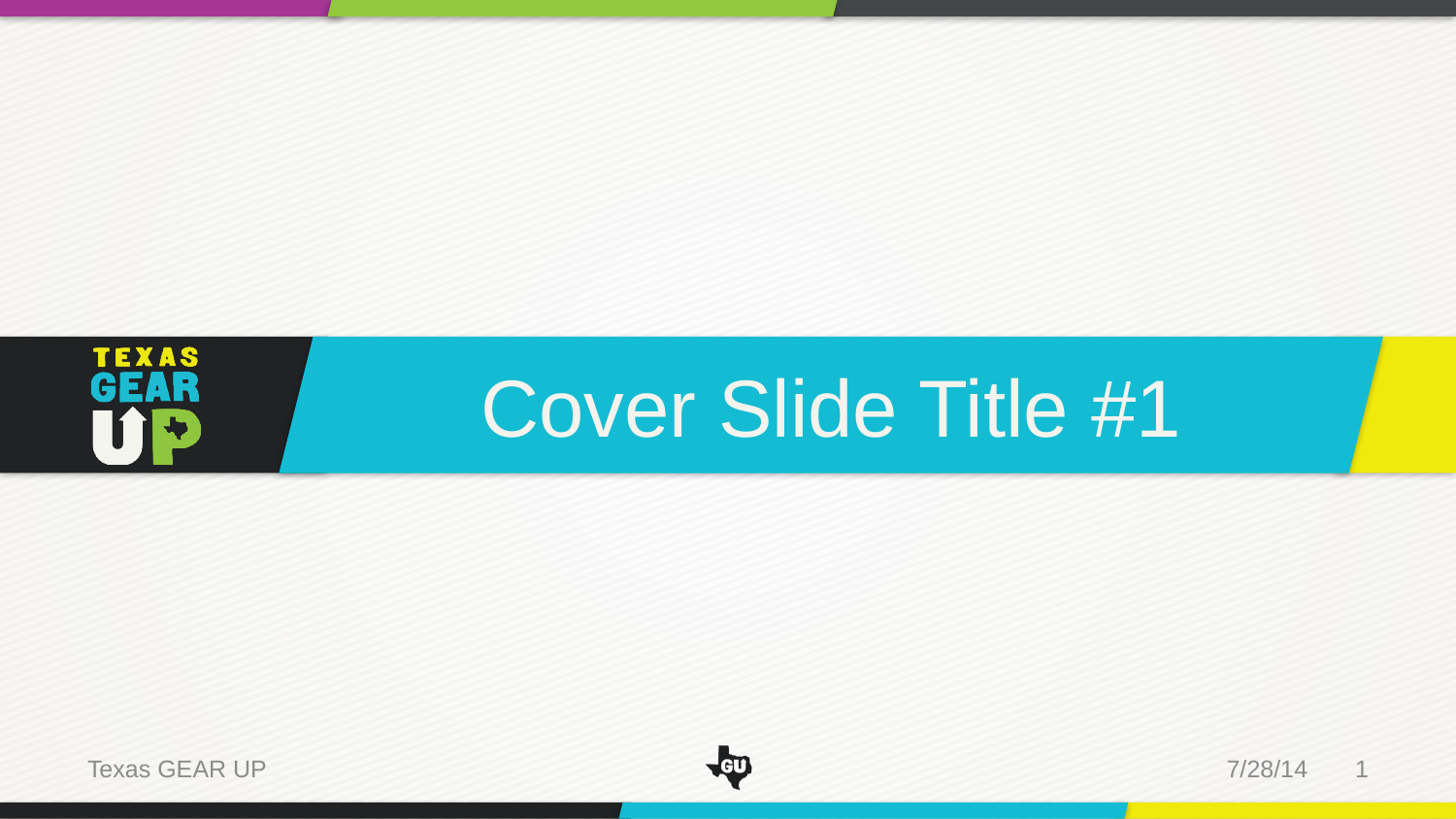

Cover Slide Title #1
7/28/14
1
Texas GEAR UP